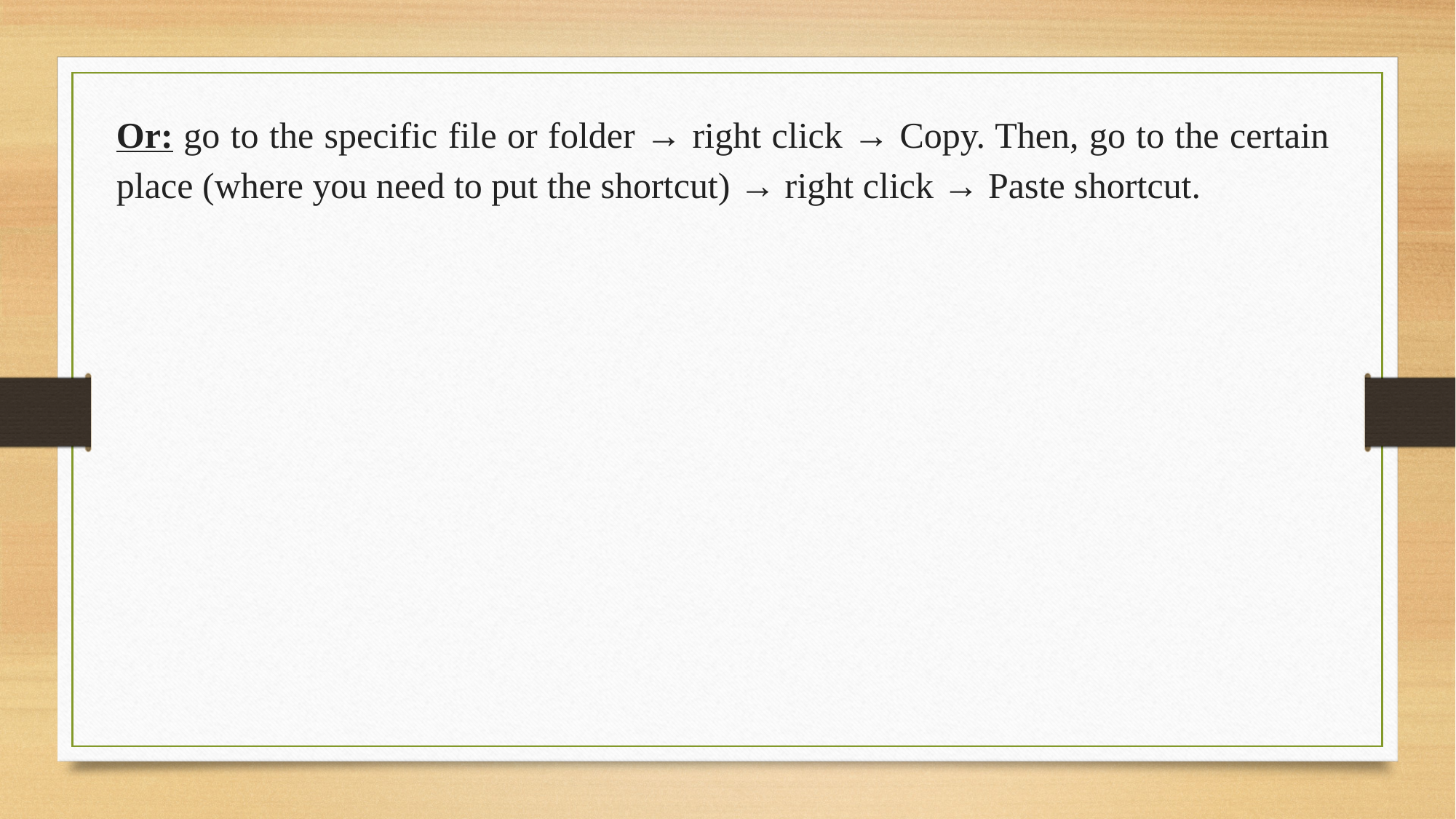

Or: go to the specific file or folder → right click → Copy. Then, go to the certain place (where you need to put the shortcut) → right click → Paste shortcut.